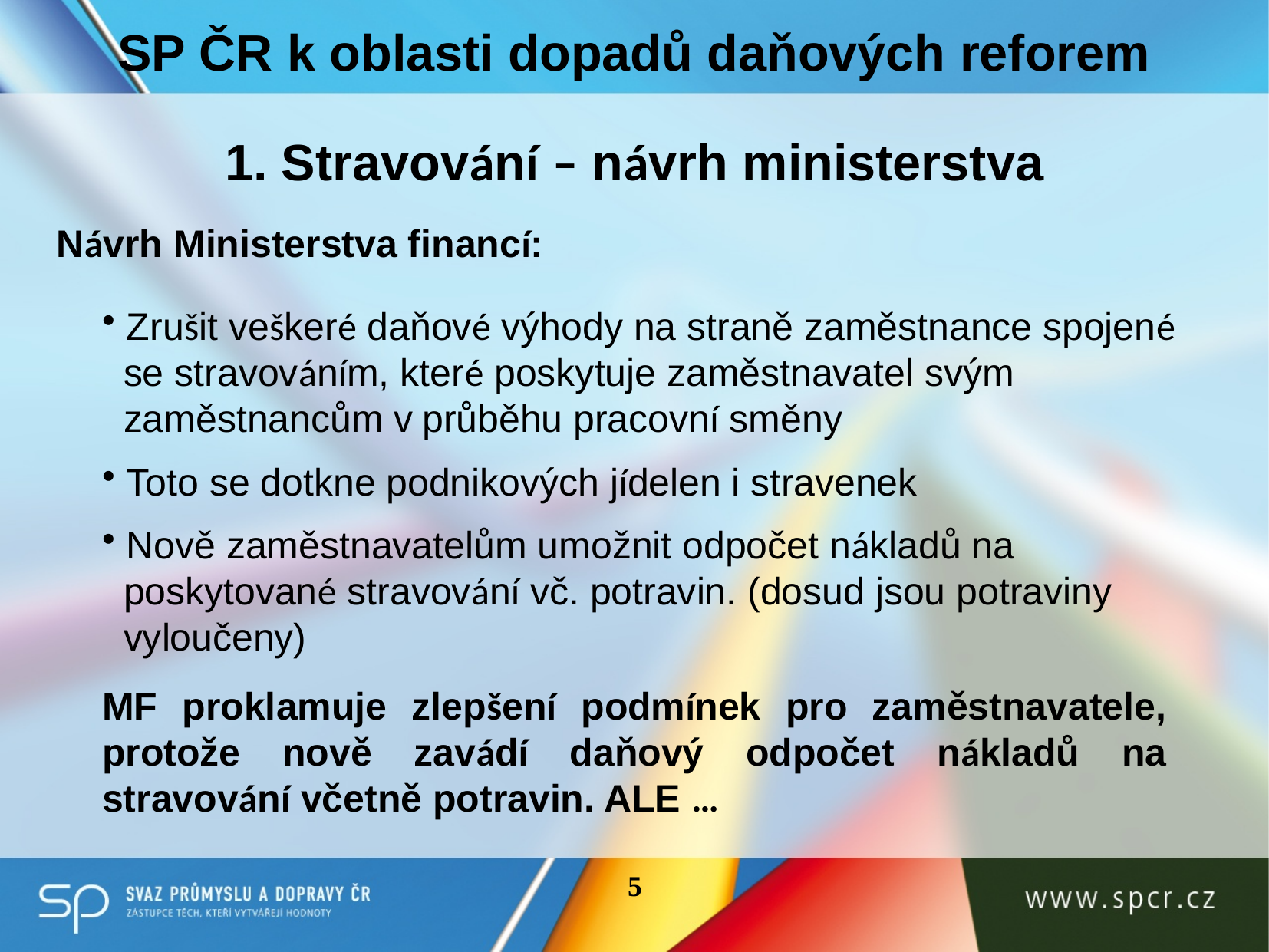

SP ČR k oblasti dopadů daňových reforem
1. Stravování – návrh ministerstva
    Návrh Ministerstva financí:
 Zrušit veškeré daňové výhody na straně zaměstnance spojené
  se stravováním, které poskytuje zaměstnavatel svým
  zaměstnancům v průběhu pracovní směny

 Toto se dotkne podnikových jídelen i stravenek

 Nově zaměstnavatelům umožnit odpočet nákladů na
  poskytované stravování vč. potravin. (dosud jsou potraviny
  vyloučeny)

MF proklamuje zlepšení podmínek pro zaměstnavatele, protože nově zavádí daňový odpočet nákladů na stravování včetně potravin. ALE …
5